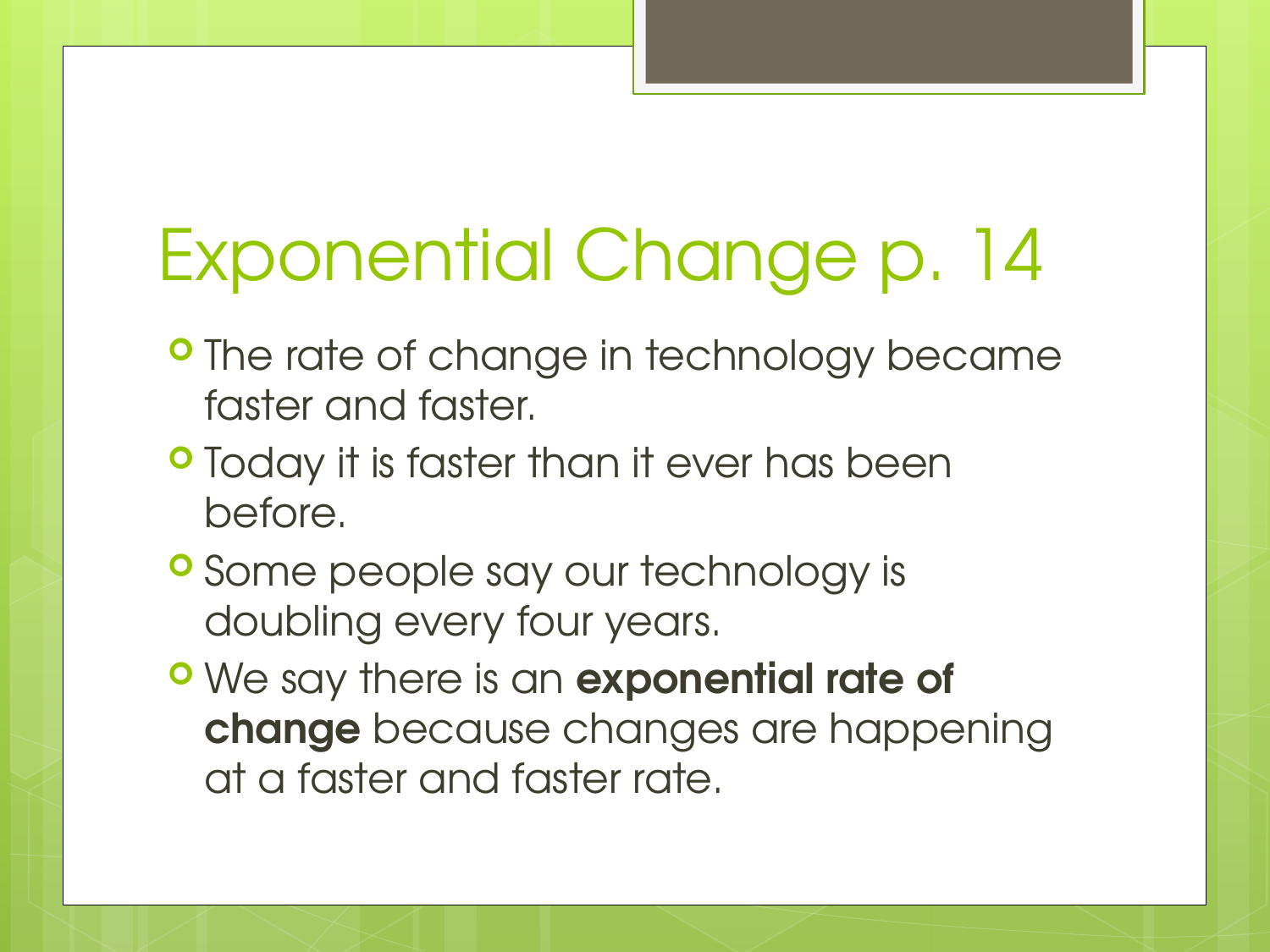

# Exponential Change p. 14
The rate of change in technology became faster and faster.
Today it is faster than it ever has been before.
Some people say our technology is doubling every four years.
We say there is an exponential rate of change because changes are happening at a faster and faster rate.